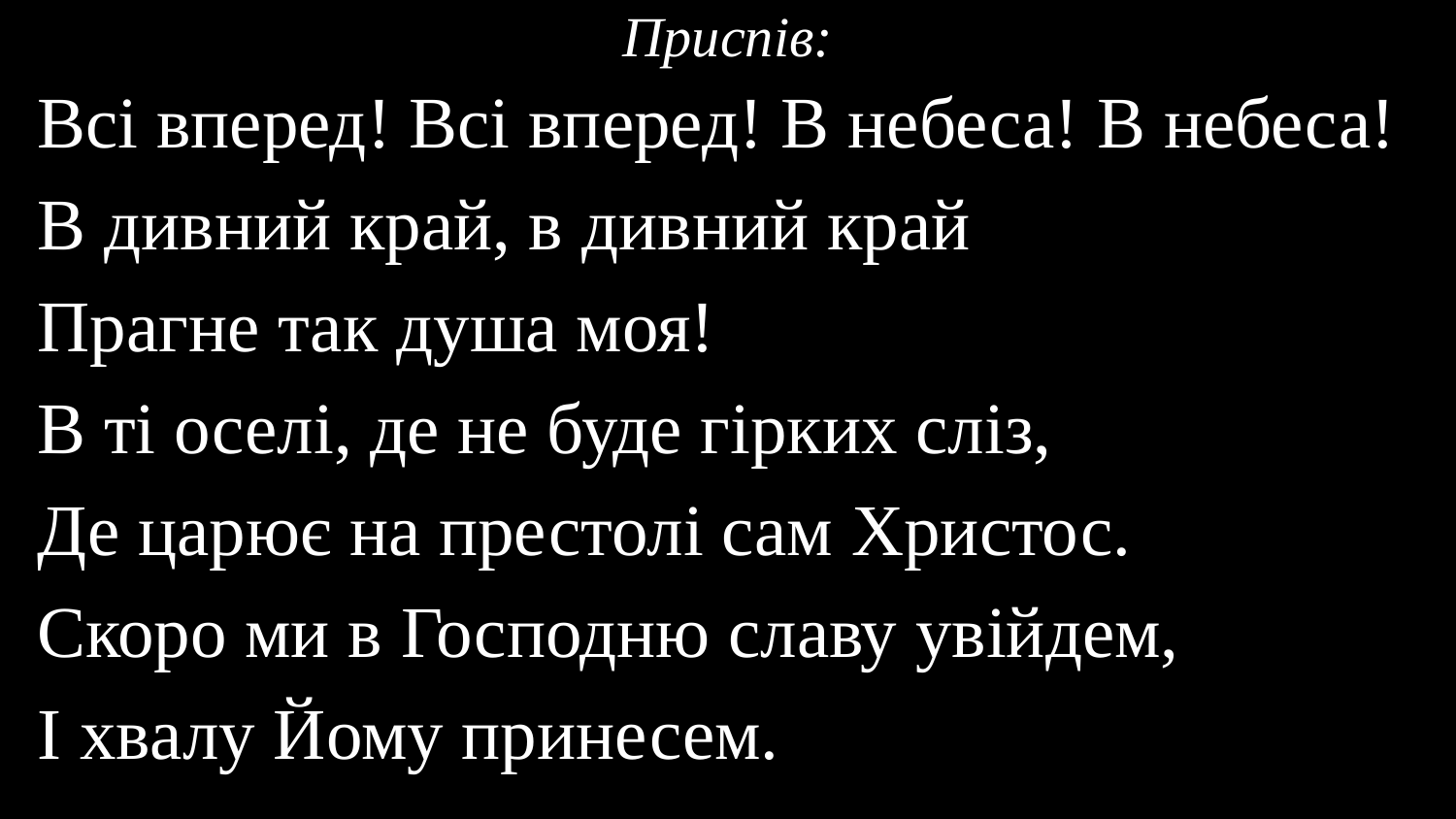

# Приспів:
Всі вперед! Всі вперед! В небеса! В небеса!
В дивний край, в дивний край
Прагне так душа моя!
В ті оселі, де не буде гірких сліз,
Де царює на престолі сам Христос.
Скоро ми в Господню славу увійдем,
І хвалу Йому принесем.